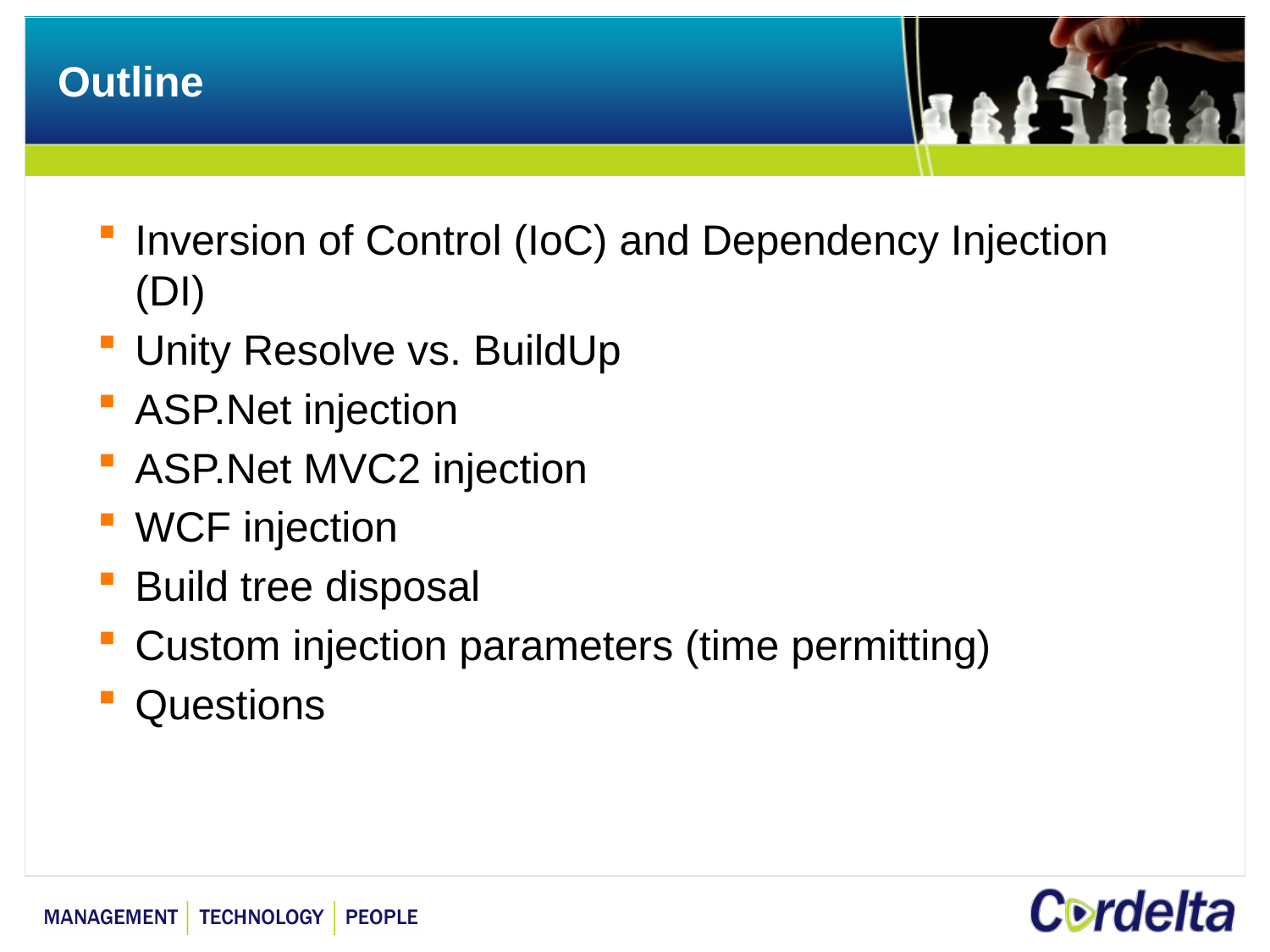

# Outline
Inversion of Control (IoC) and Dependency Injection (DI)
Unity Resolve vs. BuildUp
ASP.Net injection
ASP.Net MVC2 injection
WCF injection
Build tree disposal
Custom injection parameters (time permitting)
Questions